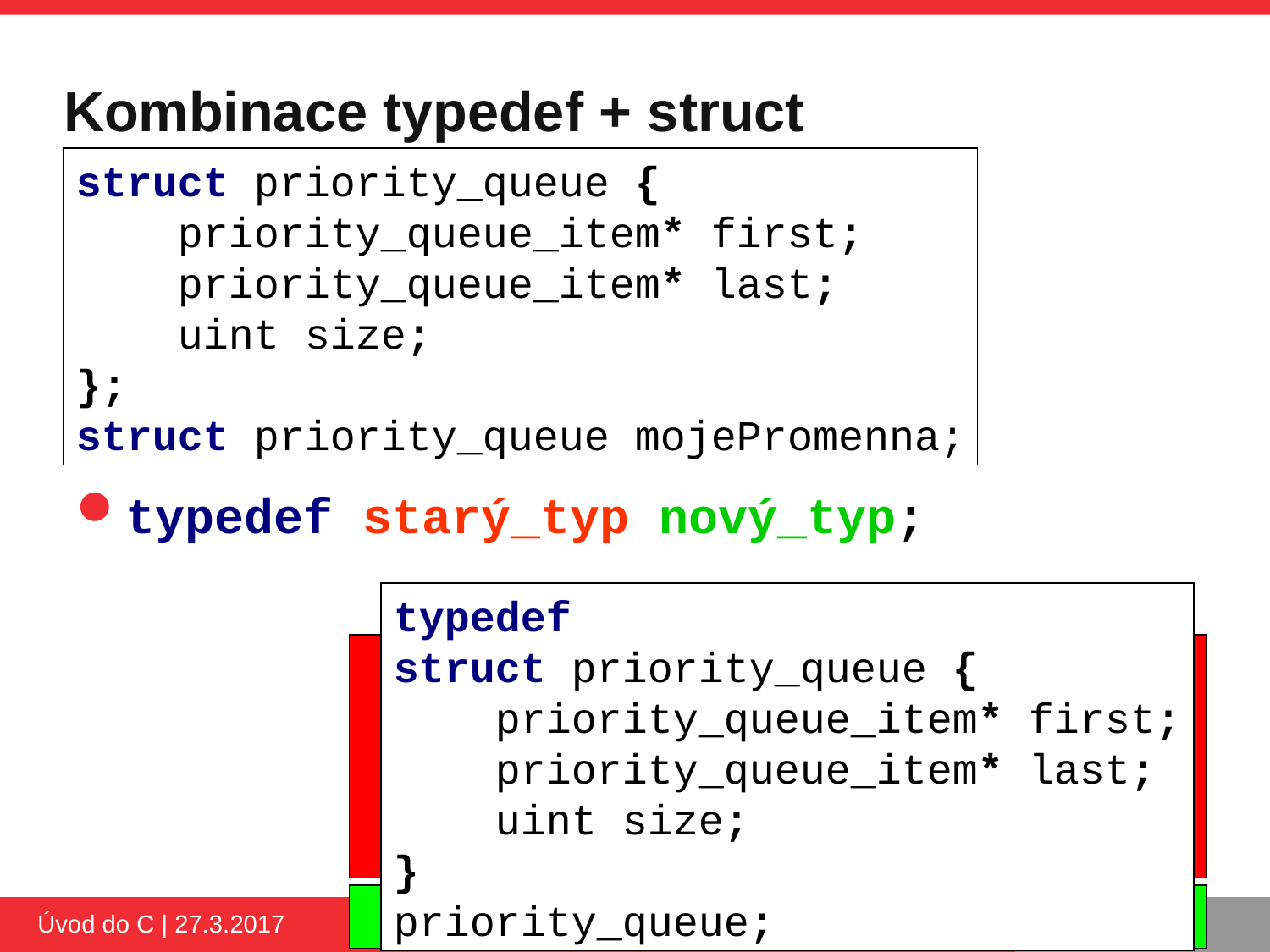

# Kombinace typedef + struct
struct priority_queue {
    priority_queue_item* first;
    priority_queue_item* last;
    uint size;
};
struct priority_queue mojePromenna;

typedef starý_typ nový_typ;
typedef
struct priority_queue {
    priority_queue_item* first;
    priority_queue_item* last;
    uint size;
}
priority_queue;

Úvod do C | 27.3.2017